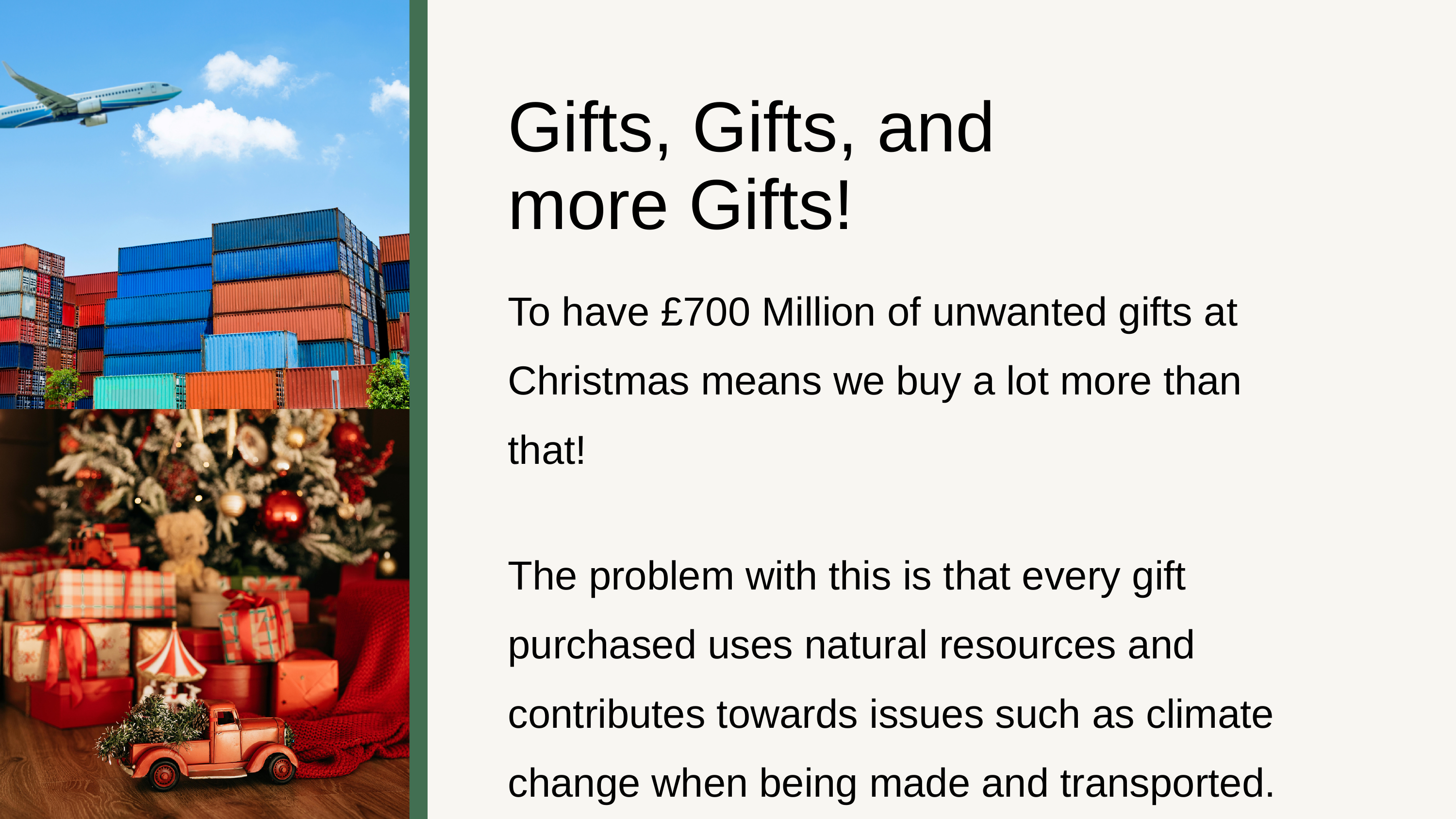

Gifts, Gifts, and more Gifts!
To have £700 Million of unwanted gifts at Christmas means we buy a lot more than that!

The problem with this is that every gift purchased uses natural resources and contributes towards issues such as climate change when being made and transported.